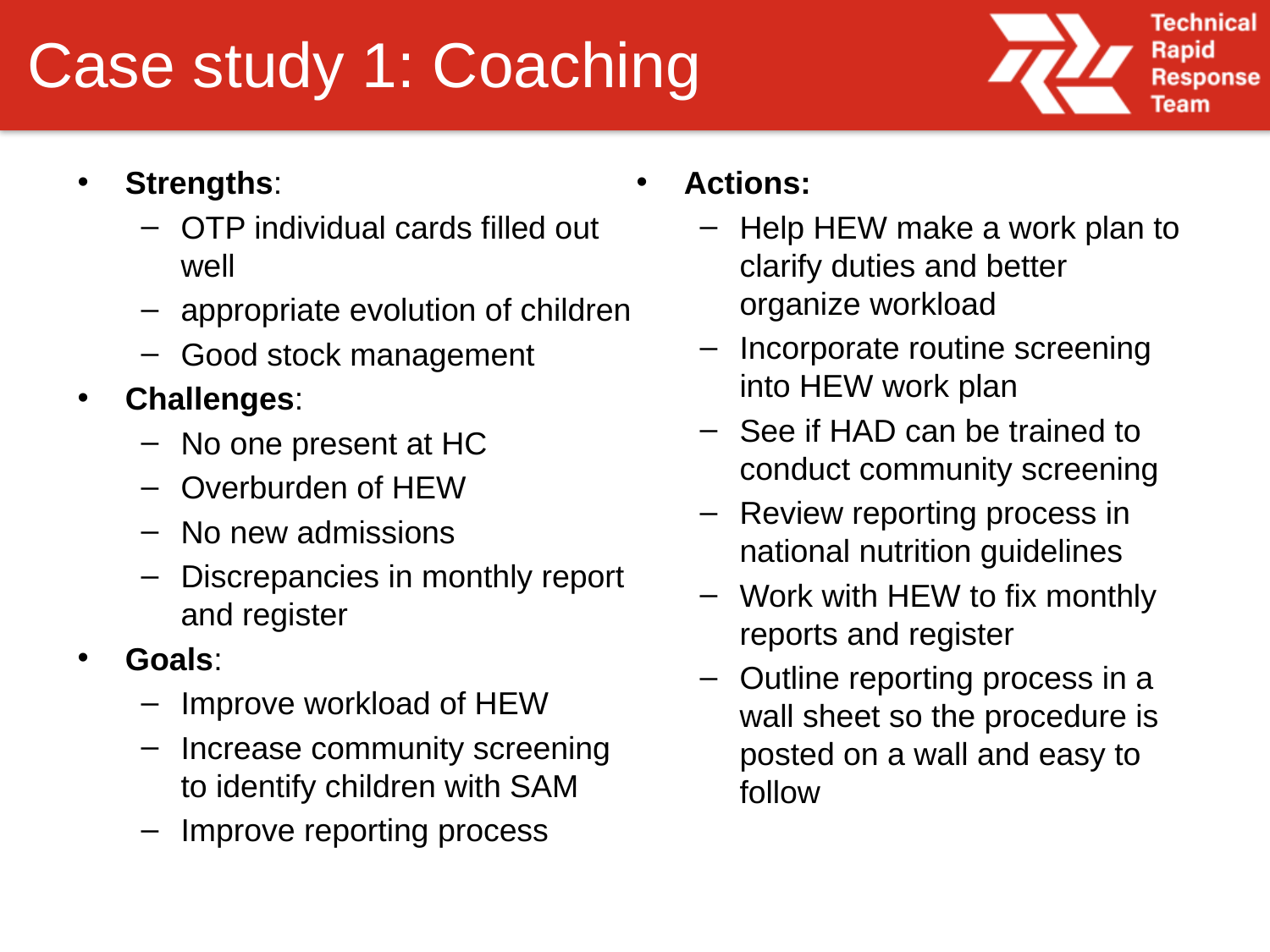

# Case study 1: Coaching
Strengths:
OTP individual cards filled out well
appropriate evolution of children
Good stock management
Challenges:
No one present at HC
Overburden of HEW
No new admissions
Discrepancies in monthly report and register
Goals:
Improve workload of HEW
Increase community screening to identify children with SAM
Improve reporting process

Actions:
Help HEW make a work plan to clarify duties and better organize workload
Incorporate routine screening into HEW work plan
See if HAD can be trained to conduct community screening
Review reporting process in national nutrition guidelines
Work with HEW to fix monthly reports and register
Outline reporting process in a wall sheet so the procedure is posted on a wall and easy to follow